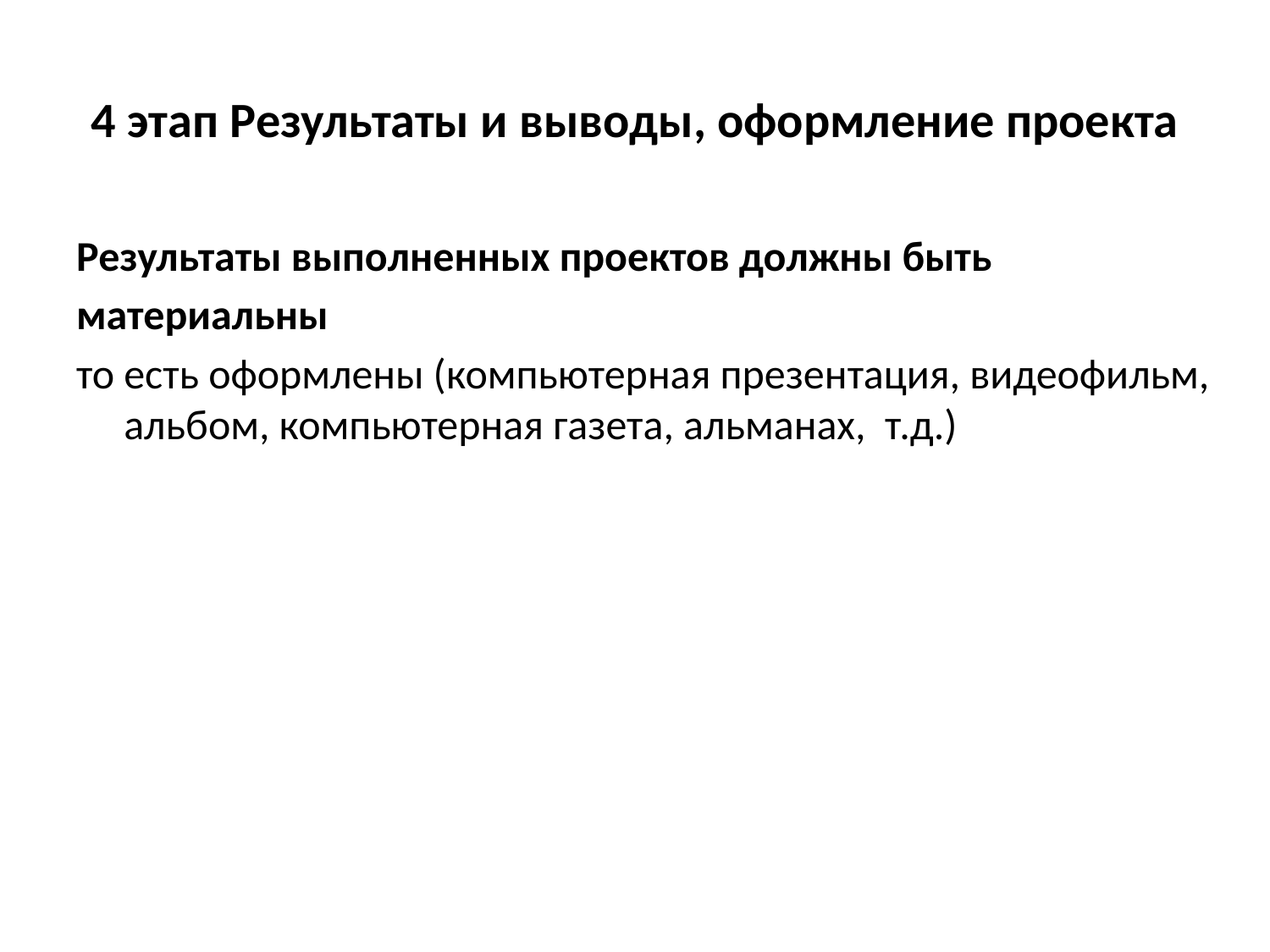

# 4 этап Результаты и выводы, оформление проекта
Результаты выполненных проектов должны быть
материальны
то есть оформлены (компьютерная презентация, видеофильм, альбом, компьютерная газета, альманах,  т.д.)